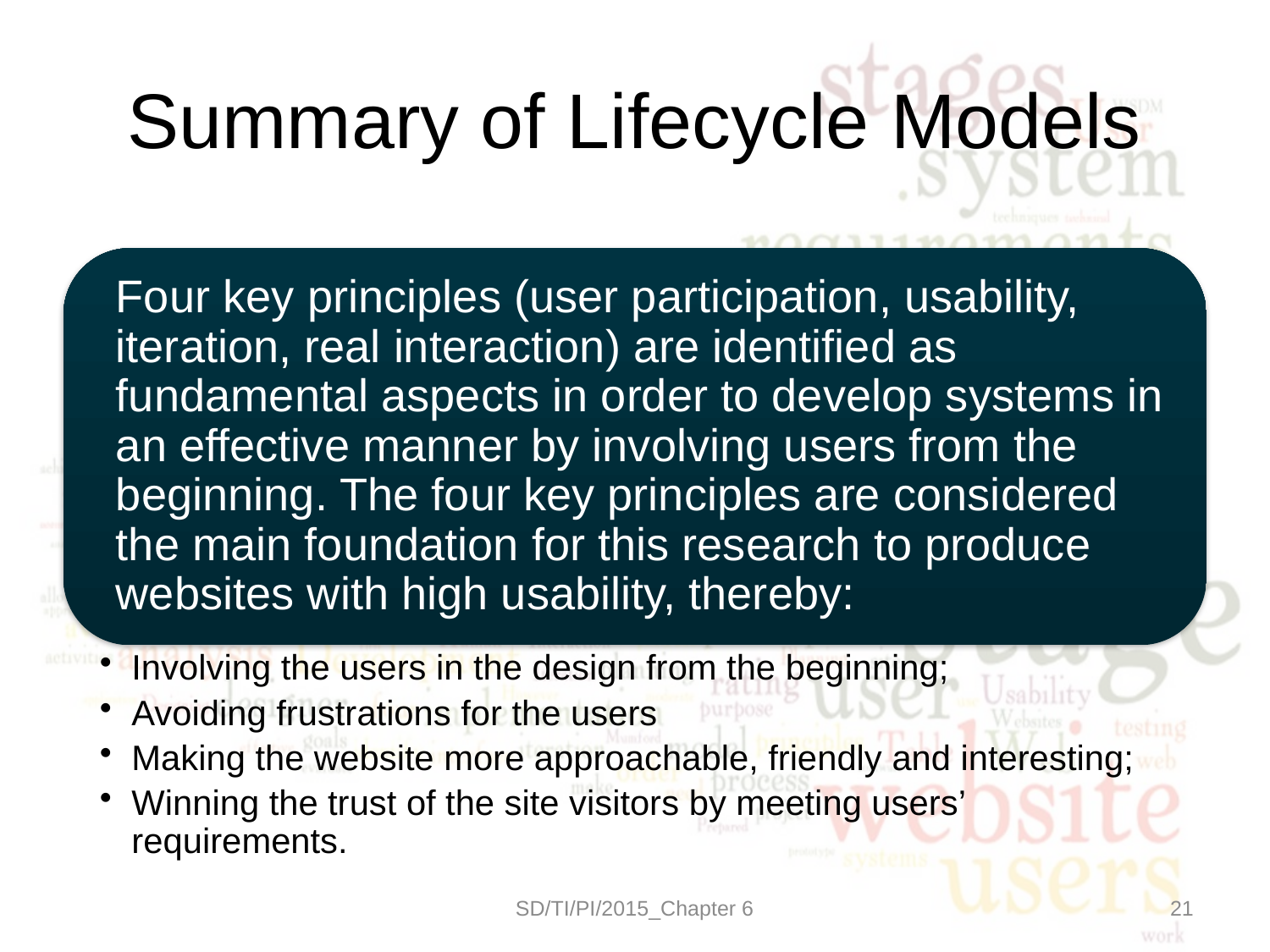

# Summary of Lifecycle Models
Four key principles (user participation, usability, iteration, real interaction) are identified as fundamental aspects in order to develop systems in an effective manner by involving users from the beginning. The four key principles are considered the main foundation for this research to produce websites with high usability, thereby:
Involving the users in the design from the beginning;
Avoiding frustrations for the users
Making the website more approachable, friendly and interesting;
Winning the trust of the site visitors by meeting users’ requirements.
SD/TI/PI/2015_Chapter 6
21